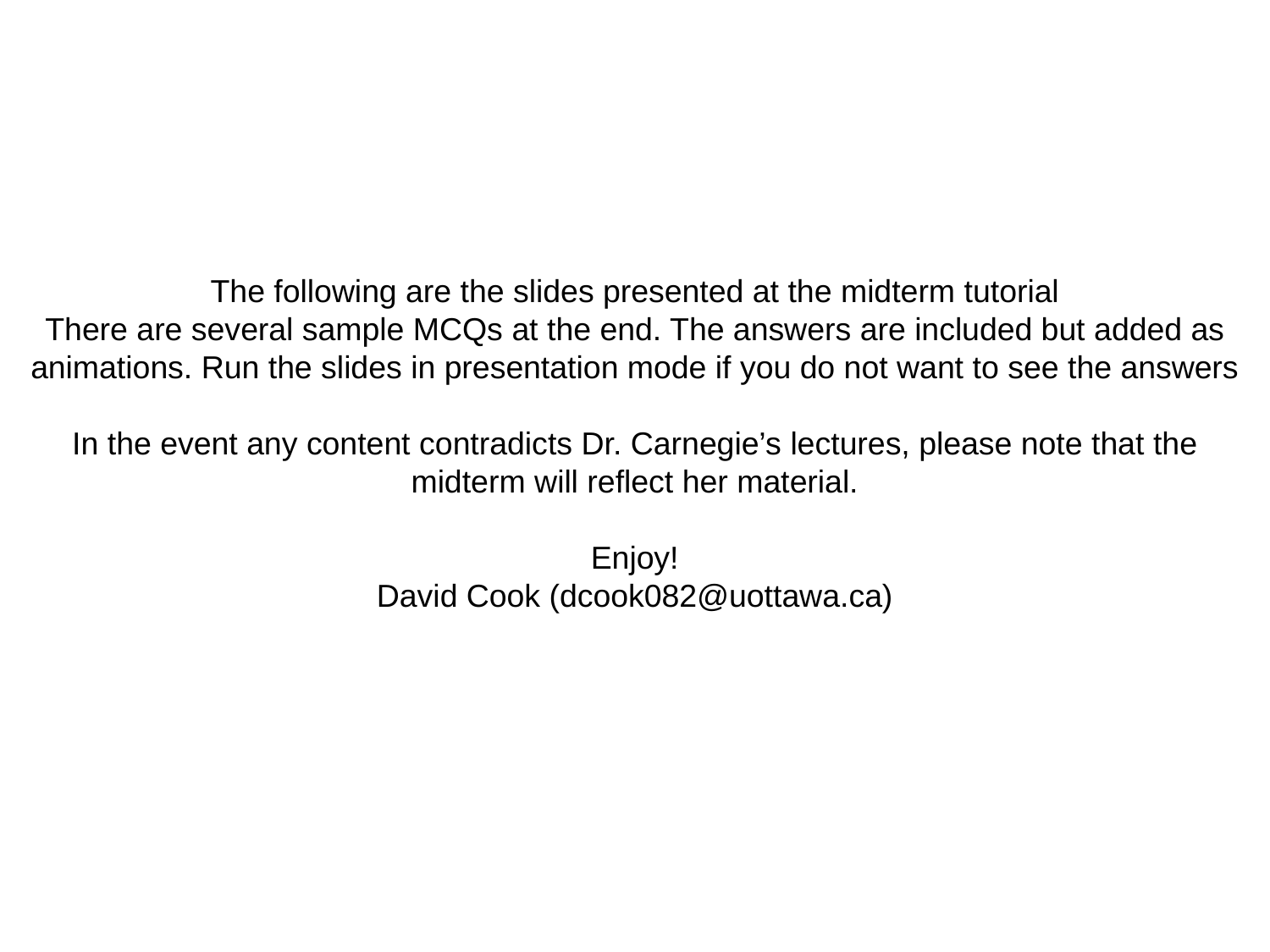

The following are the slides presented at the midterm tutorial
There are several sample MCQs at the end. The answers are included but added as animations. Run the slides in presentation mode if you do not want to see the answers

In the event any content contradicts Dr. Carnegie’s lectures, please note that the midterm will reflect her material.

Enjoy!
David Cook (dcook082@uottawa.ca)